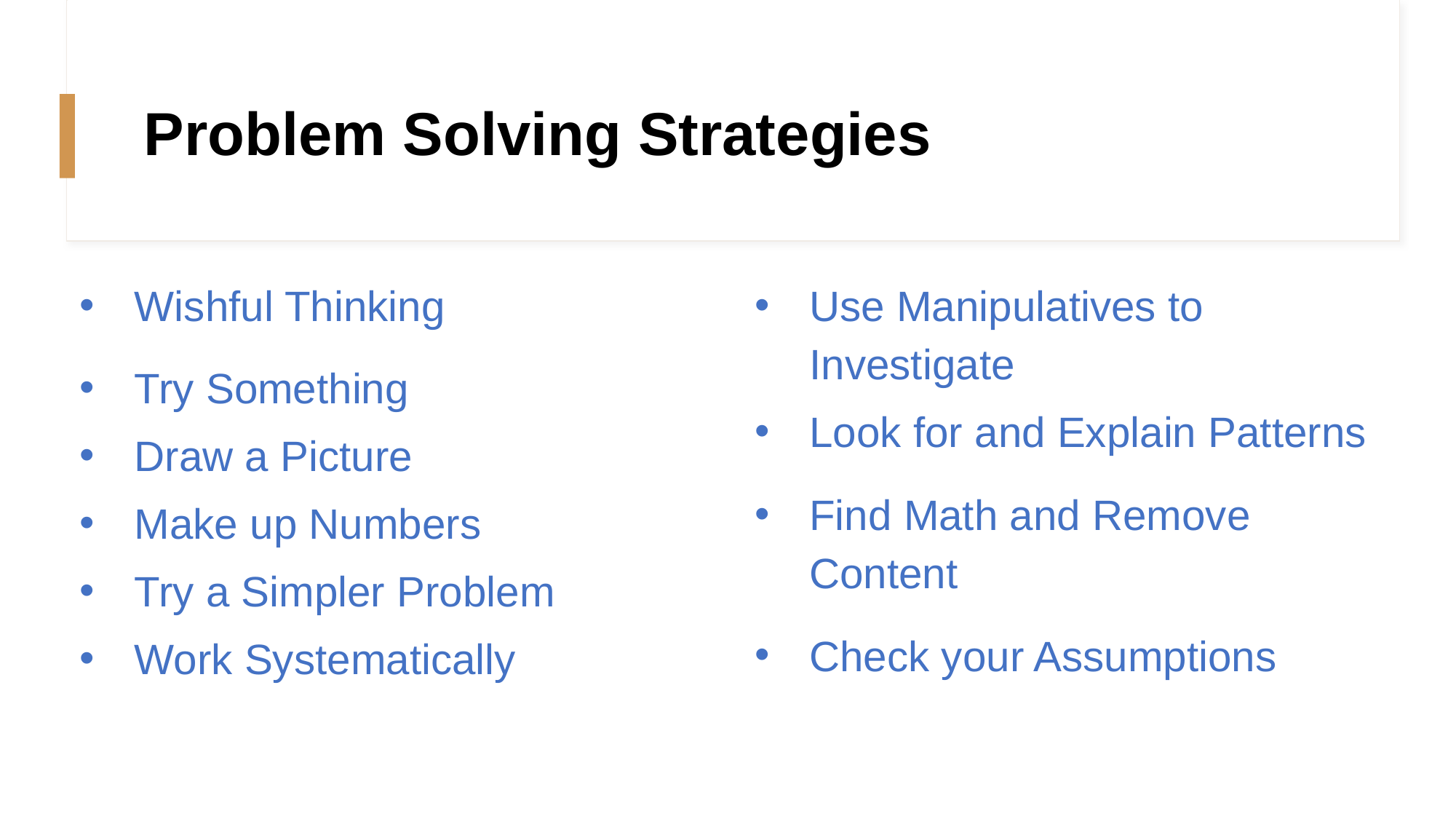

# Problem Solving Strategies
Wishful Thinking
Try Something
Draw a Picture
Make up Numbers
Try a Simpler Problem
Work Systematically
Use Manipulatives to Investigate
Look for and Explain Patterns
Find Math and Remove Content
Check your Assumptions